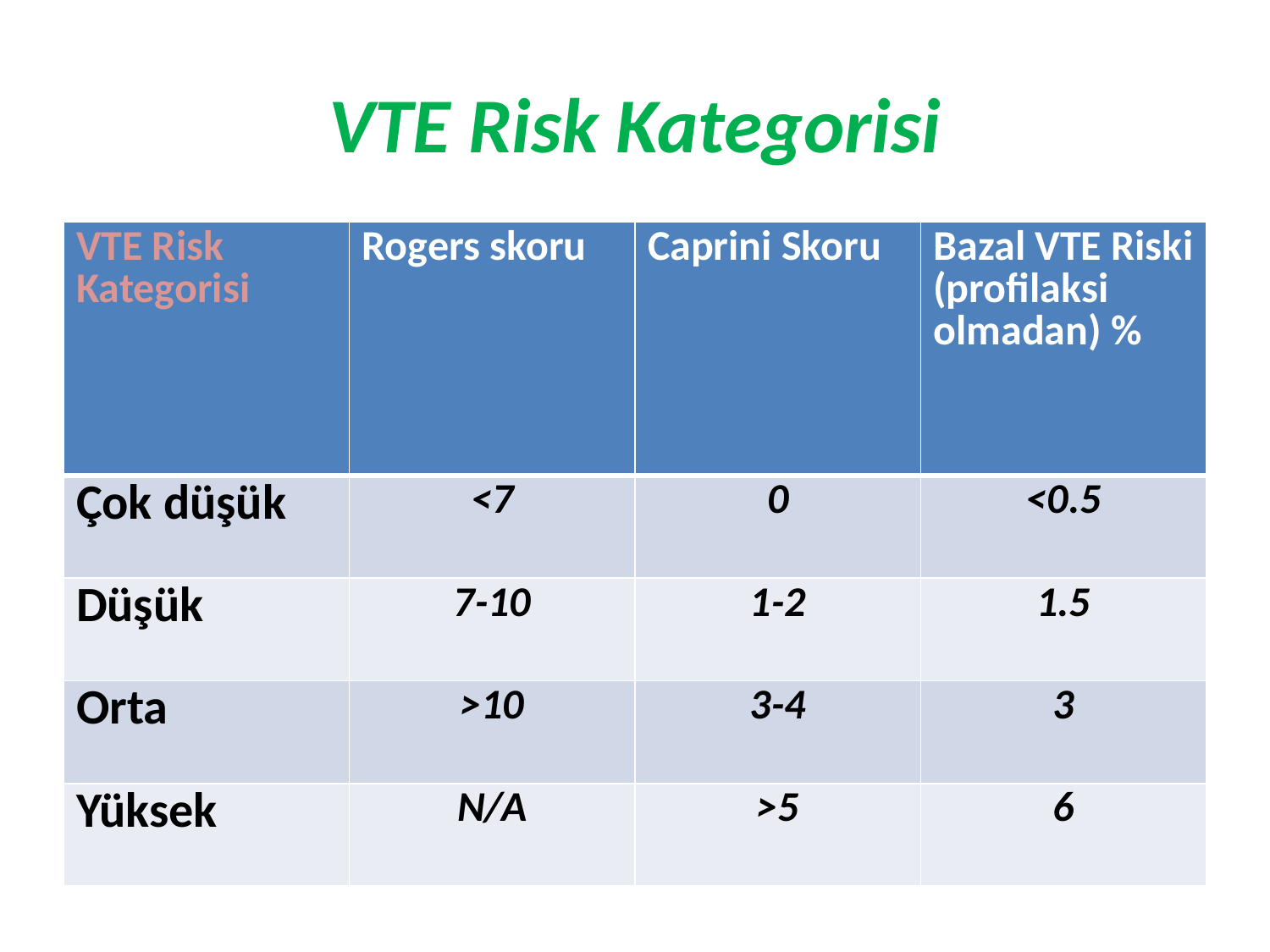

# VTE Risk Kategorisi
| VTE Risk Kategorisi | Rogers skoru | Caprini Skoru | Bazal VTE Riski (profilaksi olmadan) % |
| --- | --- | --- | --- |
| Çok düşük | <7 | 0 | <0.5 |
| Düşük | 7-10 | 1-2 | 1.5 |
| Orta | >10 | 3-4 | 3 |
| Yüksek | N/A | >5 | 6 |